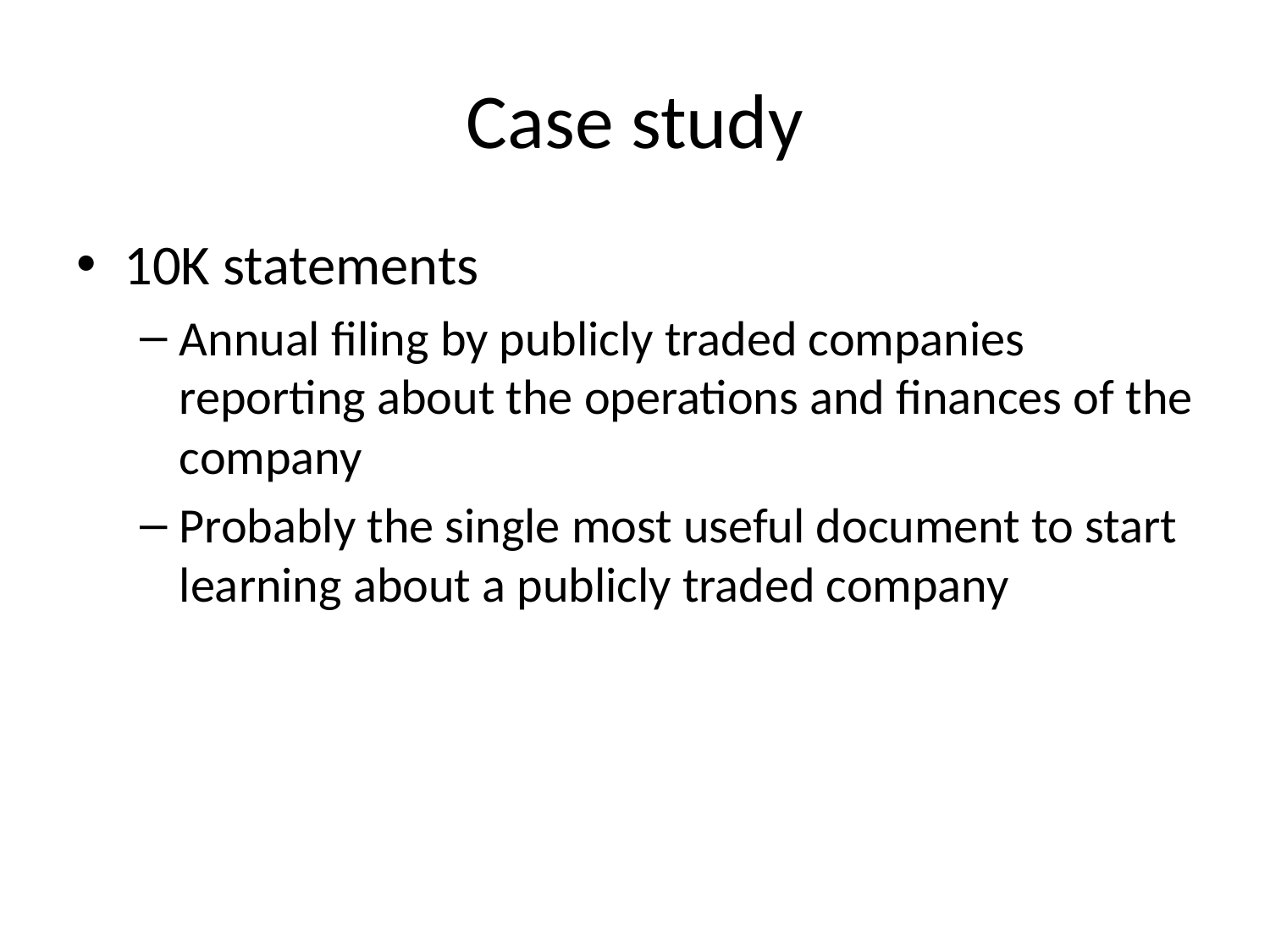

# Case study
10K statements
Annual filing by publicly traded companies reporting about the operations and finances of the company
Probably the single most useful document to start learning about a publicly traded company